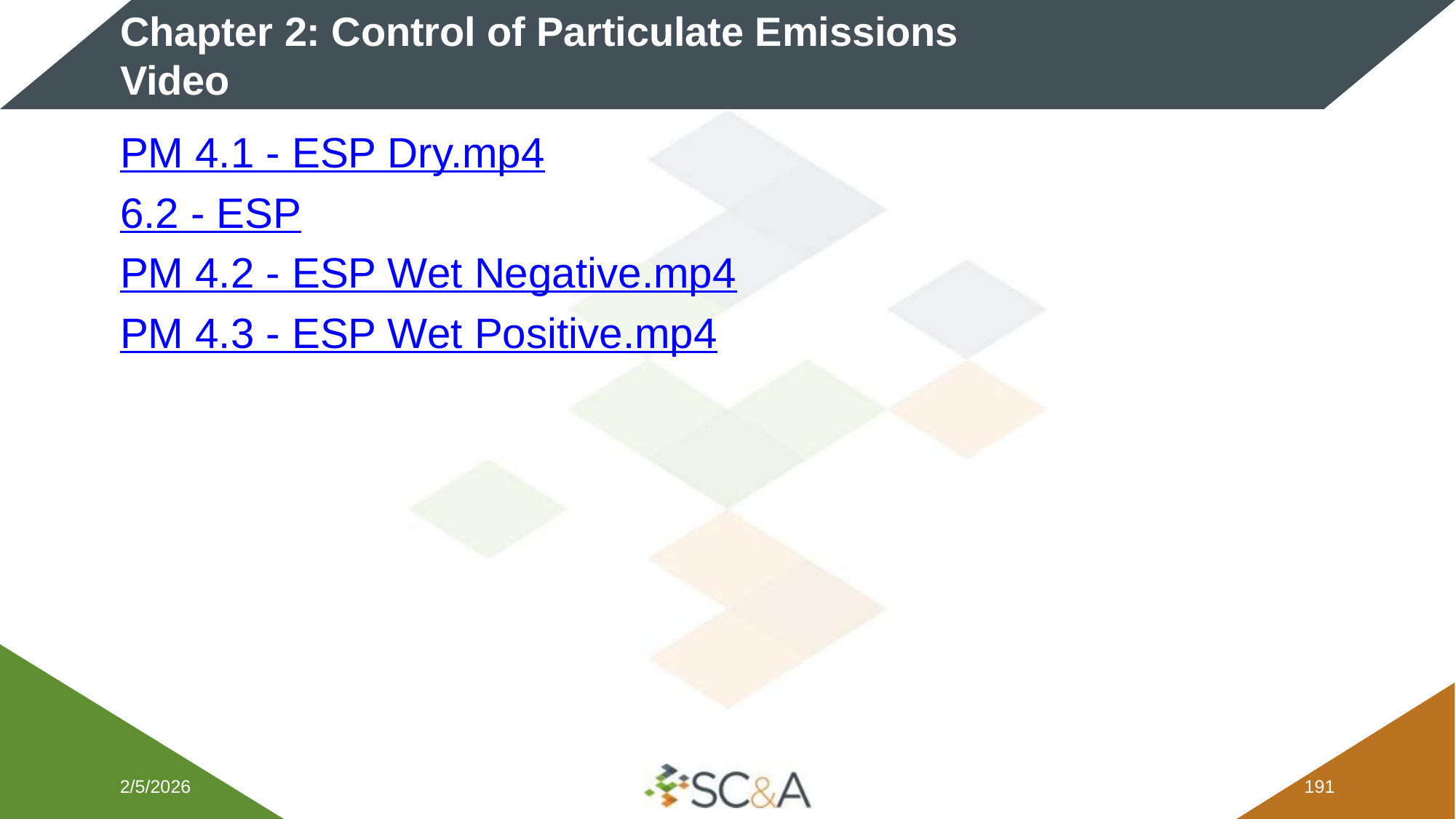

# Chapter 2: Control of Particulate Emissions Video
PM 4.1 - ESP Dry.mp4
6.2 - ESP
PM 4.2 - ESP Wet Negative.mp4
PM 4.3 - ESP Wet Positive.mp4
2/5/2026
191